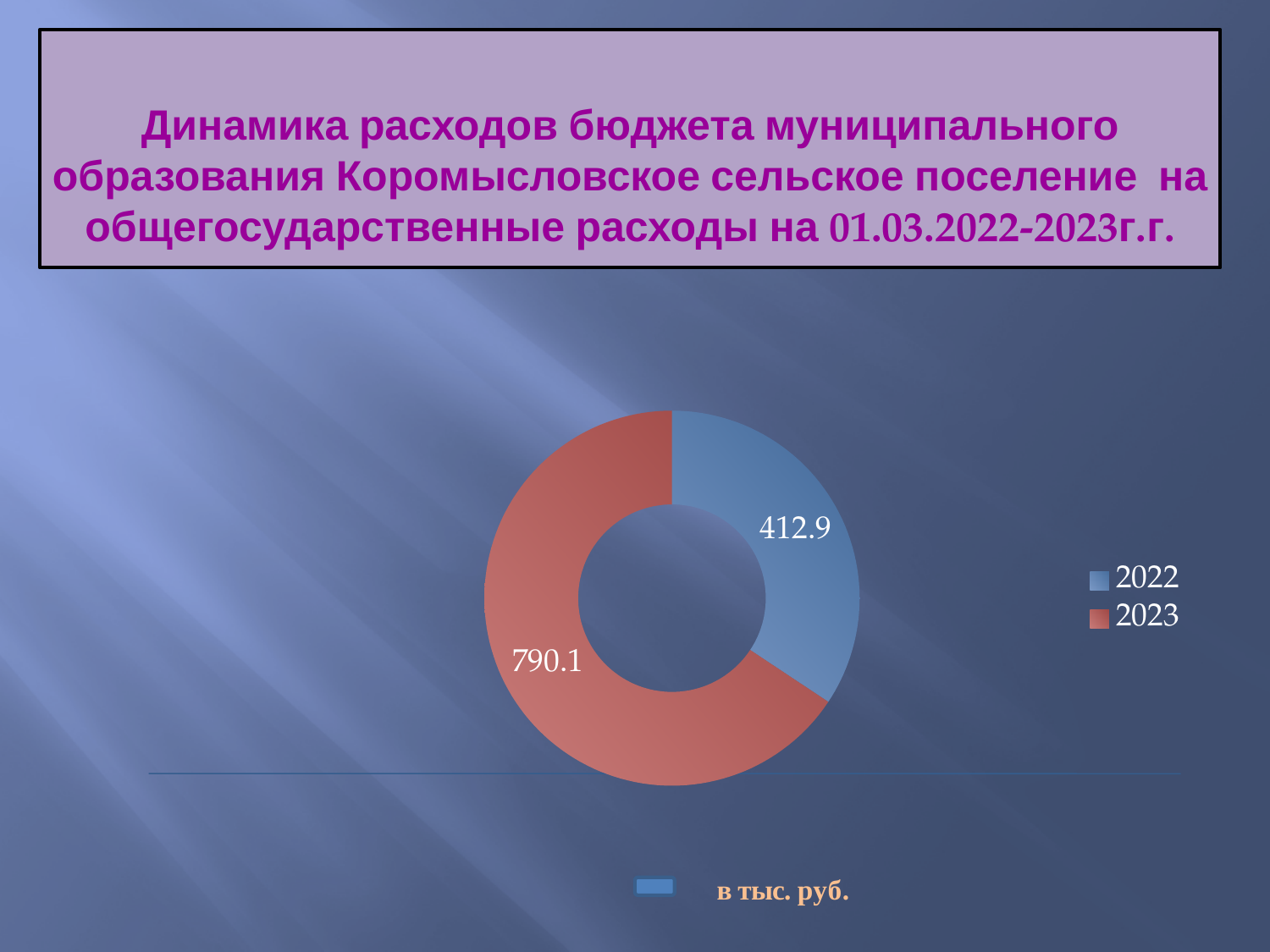

# Динамика расходов бюджета муниципального образования Коромысловское сельское поселение  на общегосударственные расходы на 01.03.2022-2023г.г.

### Chart

| Category | Столбец1 | Столбец2 |
|---|---|---|
| 2022 | 412.9 | None |
| 2023 | 790.1 | None |